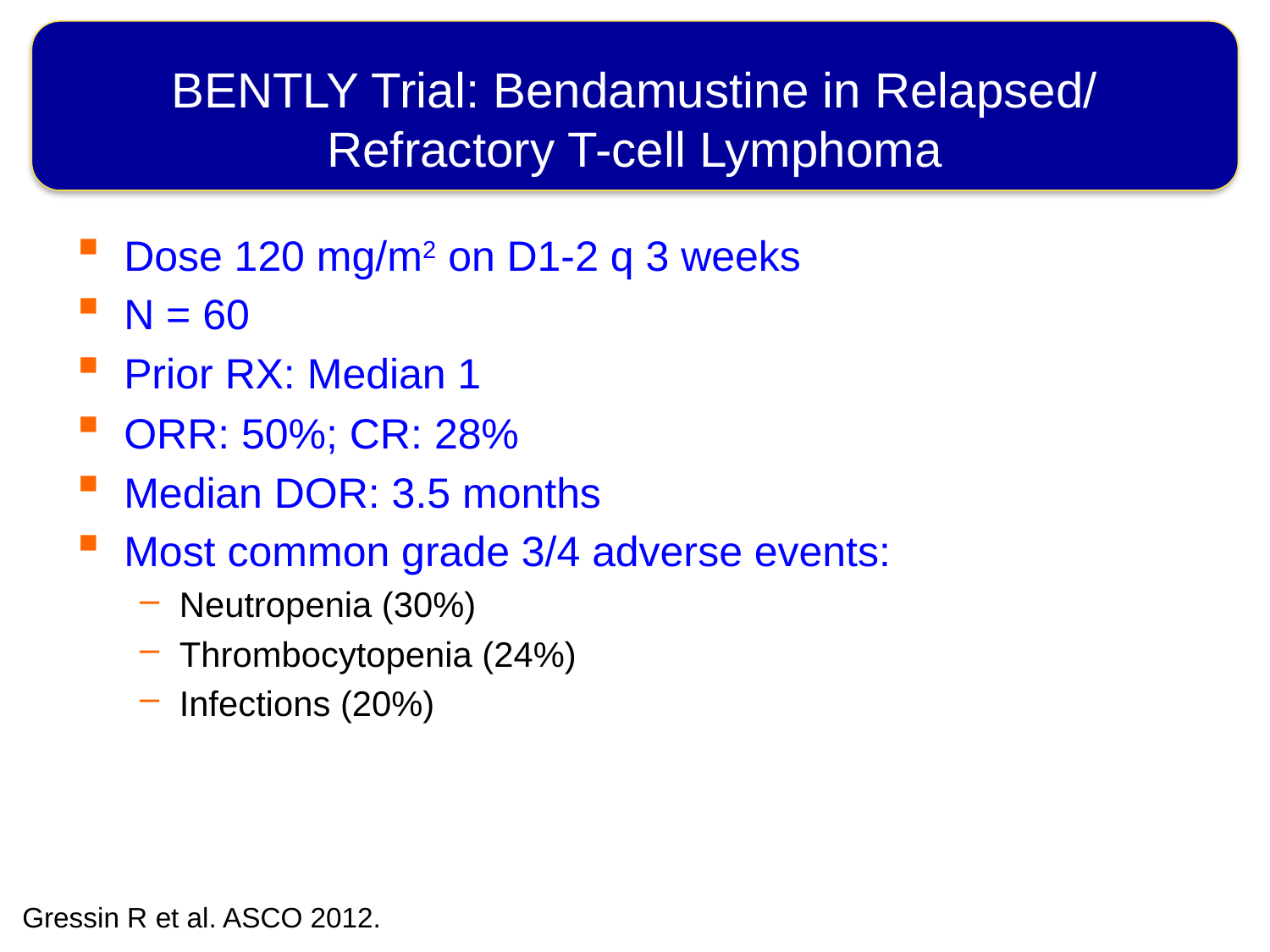

# BENTLY Trial: Bendamustine in Relapsed/ Refractory T-cell Lymphoma
Dose 120 mg/m2 on D1-2 q 3 weeks
N = 60
Prior RX: Median 1
ORR: 50%; CR: 28%
Median DOR: 3.5 months
Most common grade 3/4 adverse events:
Neutropenia (30%)
Thrombocytopenia (24%)
Infections (20%)

Gressin R et al. ASCO 2012.